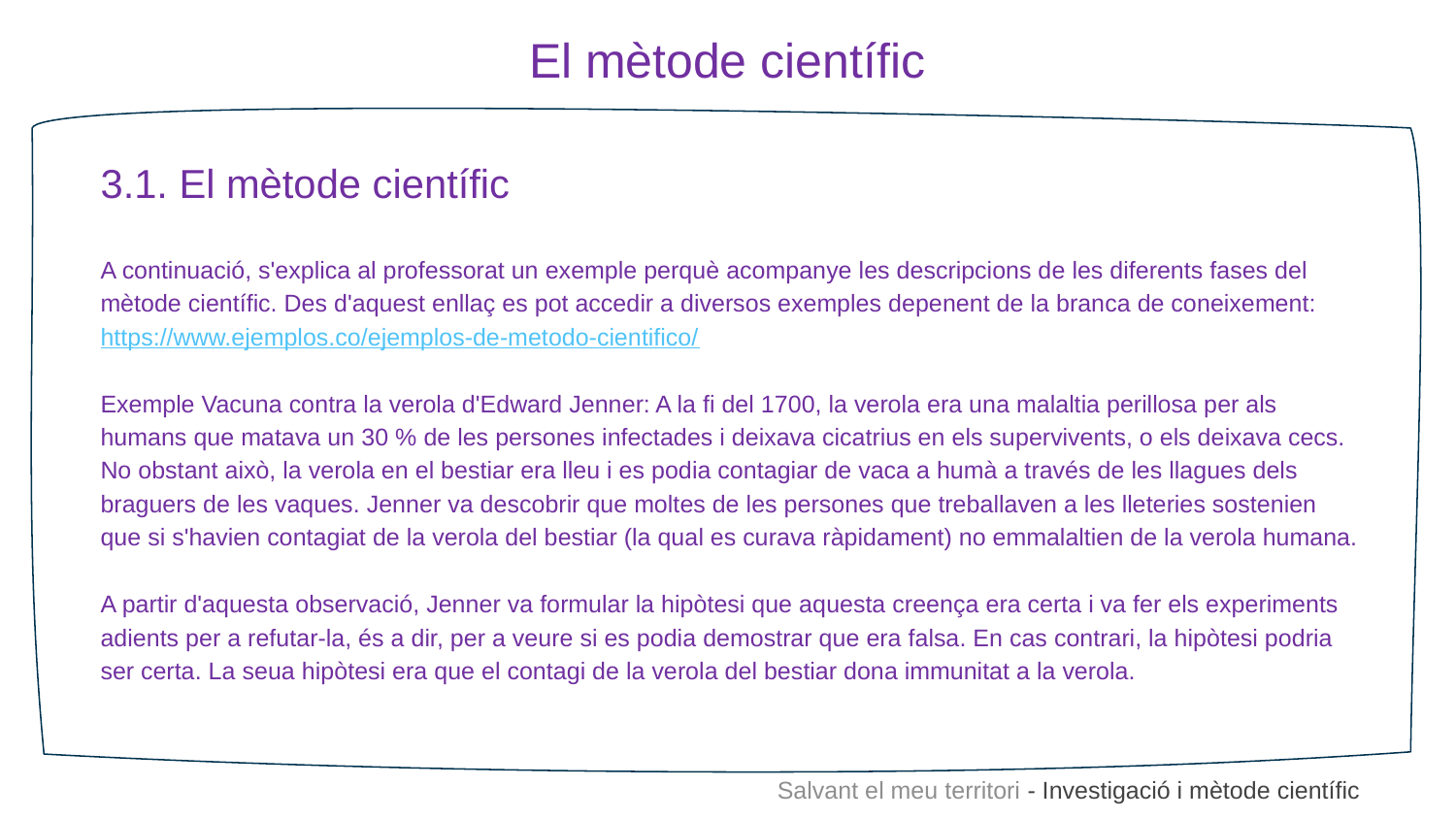

El mètode científic

3.1. El mètode científic
A continuació, s'explica al professorat un exemple perquè acompanye les descripcions de les diferents fases del mètode científic. Des d'aquest enllaç es pot accedir a diversos exemples depenent de la branca de coneixement: https://www.ejemplos.co/ejemplos-de-metodo-cientifico/

Exemple Vacuna contra la verola d'Edward Jenner: A la fi del 1700, la verola era una malaltia perillosa per als humans que matava un 30 % de les persones infectades i deixava cicatrius en els supervivents, o els deixava cecs. No obstant això, la verola en el bestiar era lleu i es podia contagiar de vaca a humà a través de les llagues dels braguers de les vaques. Jenner va descobrir que moltes de les persones que treballaven a les lleteries sostenien que si s'havien contagiat de la verola del bestiar (la qual es curava ràpidament) no emmalaltien de la verola humana.

A partir d'aquesta observació, Jenner va formular la hipòtesi que aquesta creença era certa i va fer els experiments adients per a refutar-la, és a dir, per a veure si es podia demostrar que era falsa. En cas contrari, la hipòtesi podria ser certa. La seua hipòtesi era que el contagi de la verola del bestiar dona immunitat a la verola.

Salvant el meu territori - Investigació i mètode científic